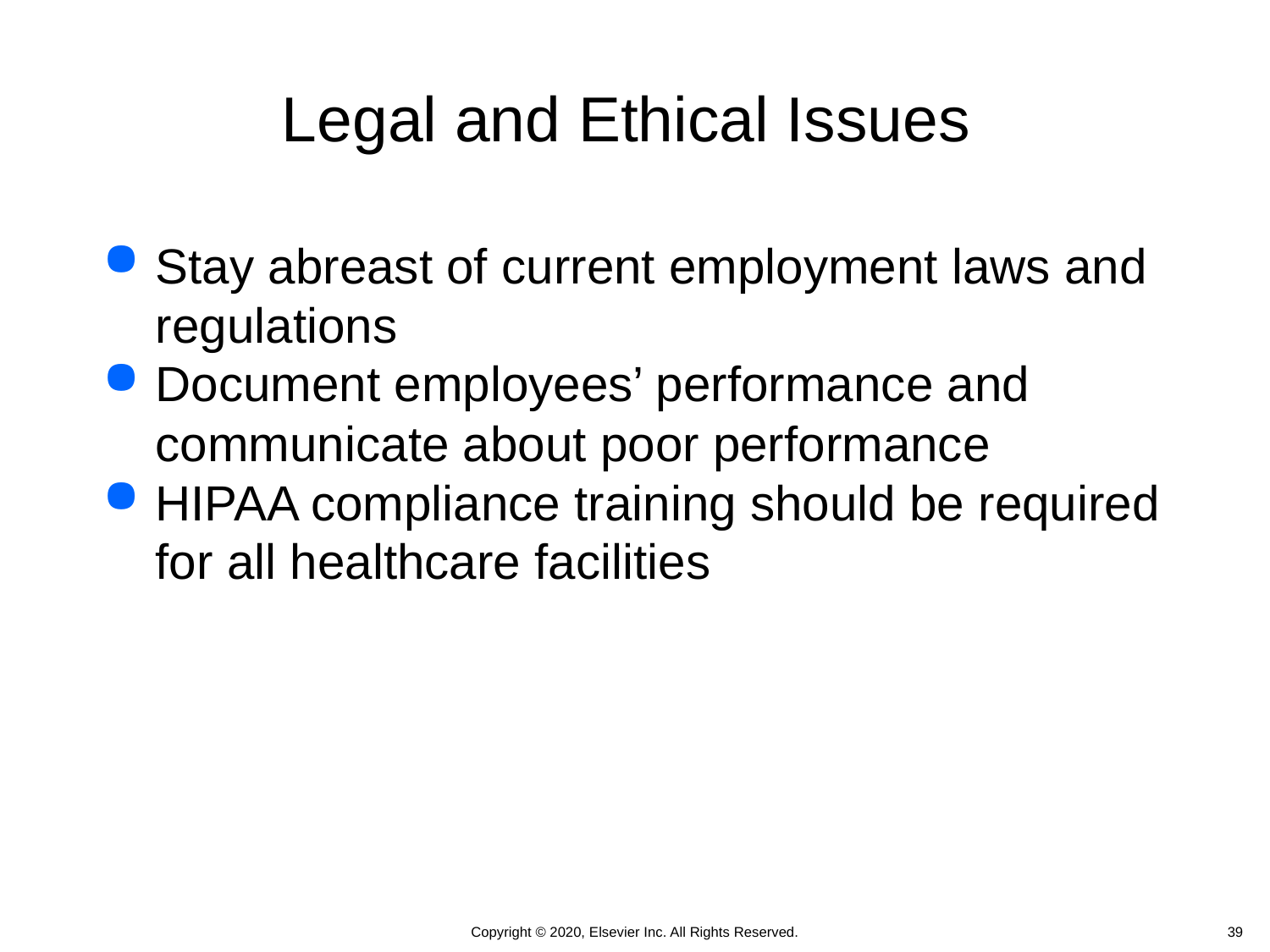

# Legal and Ethical Issues
Stay abreast of current employment laws and regulations
Document employees’ performance and communicate about poor performance
HIPAA compliance training should be required for all healthcare facilities
 39